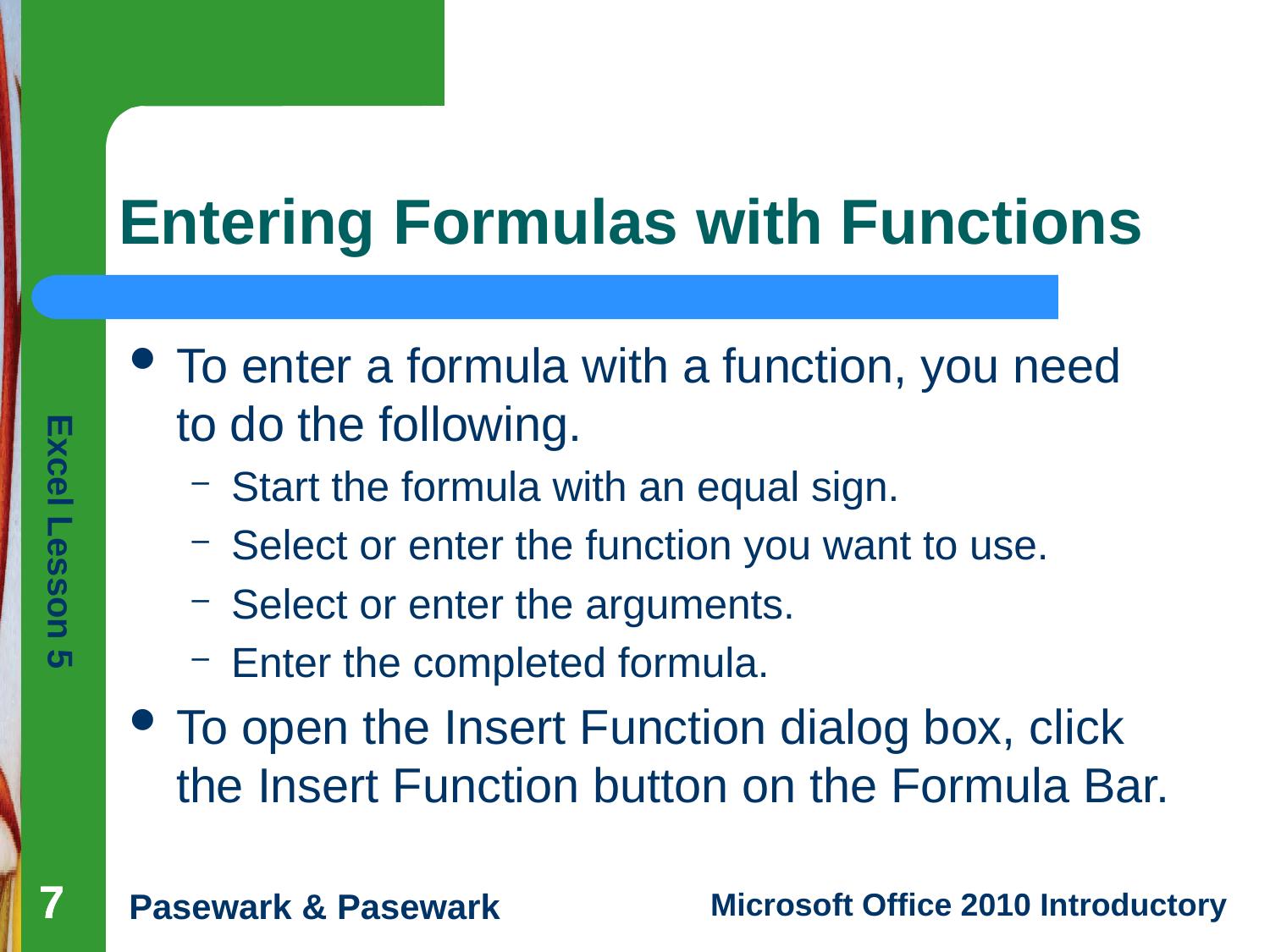

# Entering Formulas with Functions
To enter a formula with a function, you need to do the following.
Start the formula with an equal sign.
Select or enter the function you want to use.
Select or enter the arguments.
Enter the completed formula.
To open the Insert Function dialog box, click the Insert Function button on the Formula Bar.
7
7
7